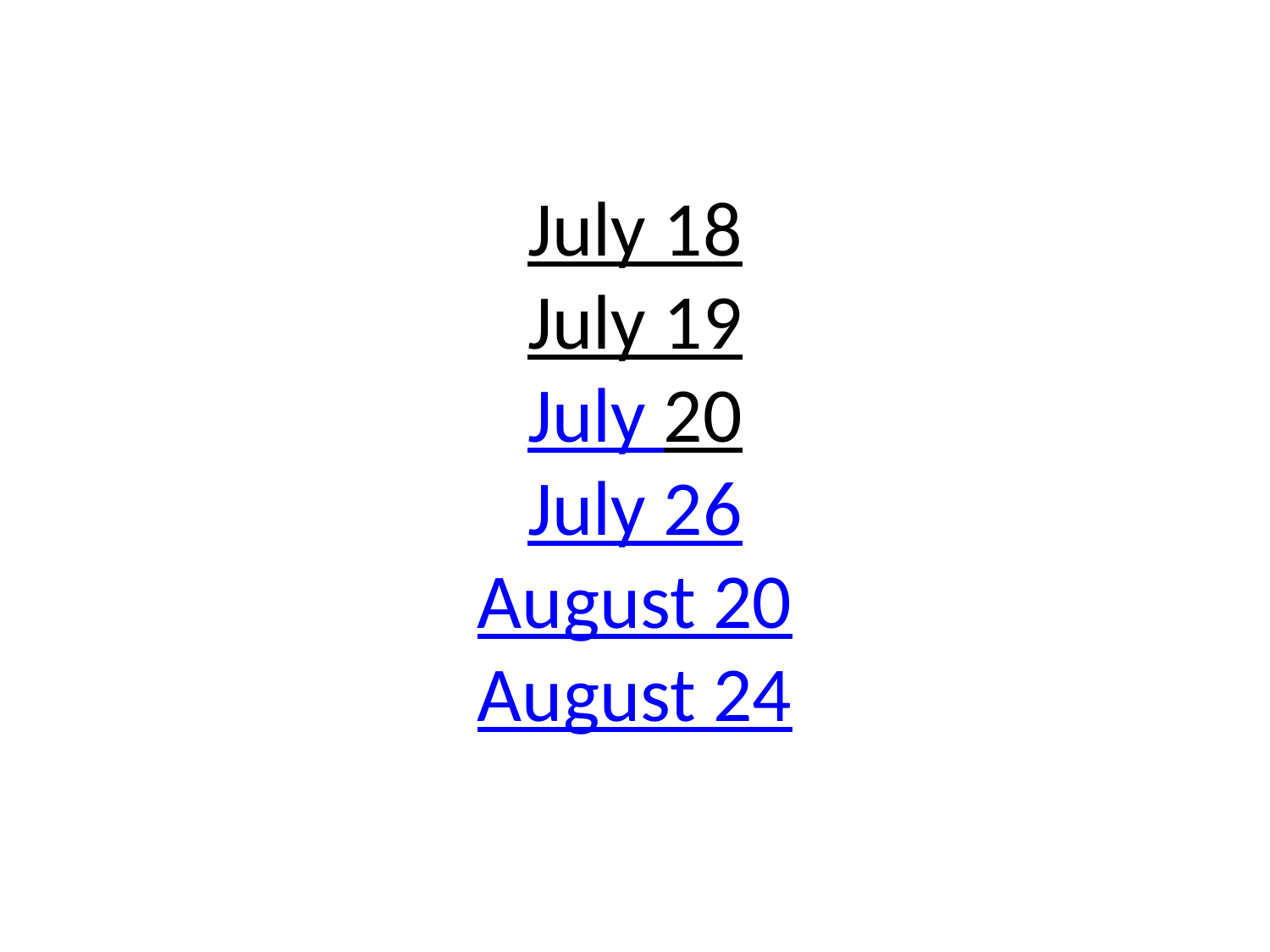

# July 18 July 19 July 20 July 26 August 20 August 24